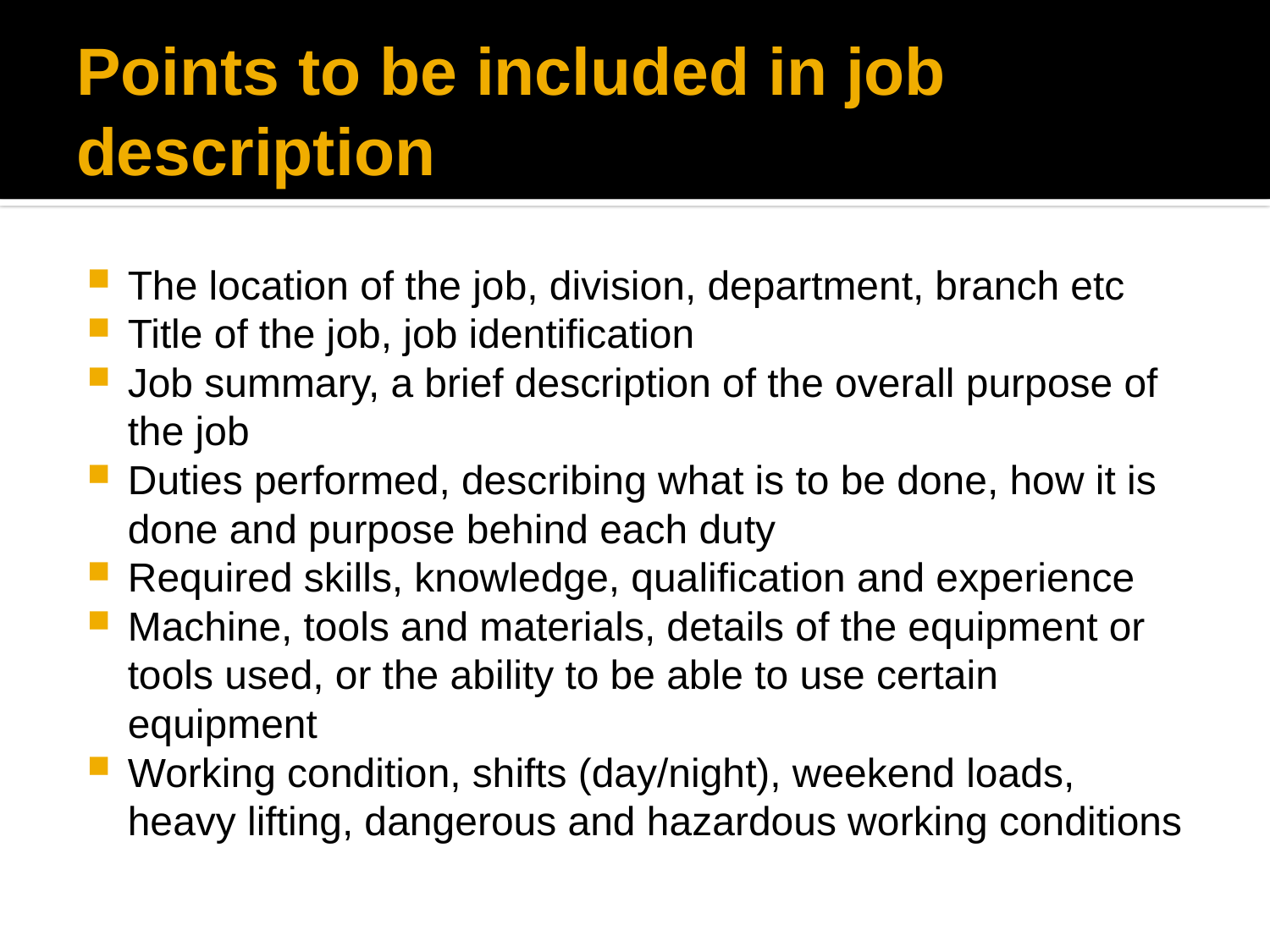

# Points to be included in job description
The location of the job, division, department, branch etc
Title of the job, job identification
Job summary, a brief description of the overall purpose of the job
Duties performed, describing what is to be done, how it is done and purpose behind each duty
Required skills, knowledge, qualification and experience
Machine, tools and materials, details of the equipment or tools used, or the ability to be able to use certain equipment
Working condition, shifts (day/night), weekend loads, heavy lifting, dangerous and hazardous working conditions